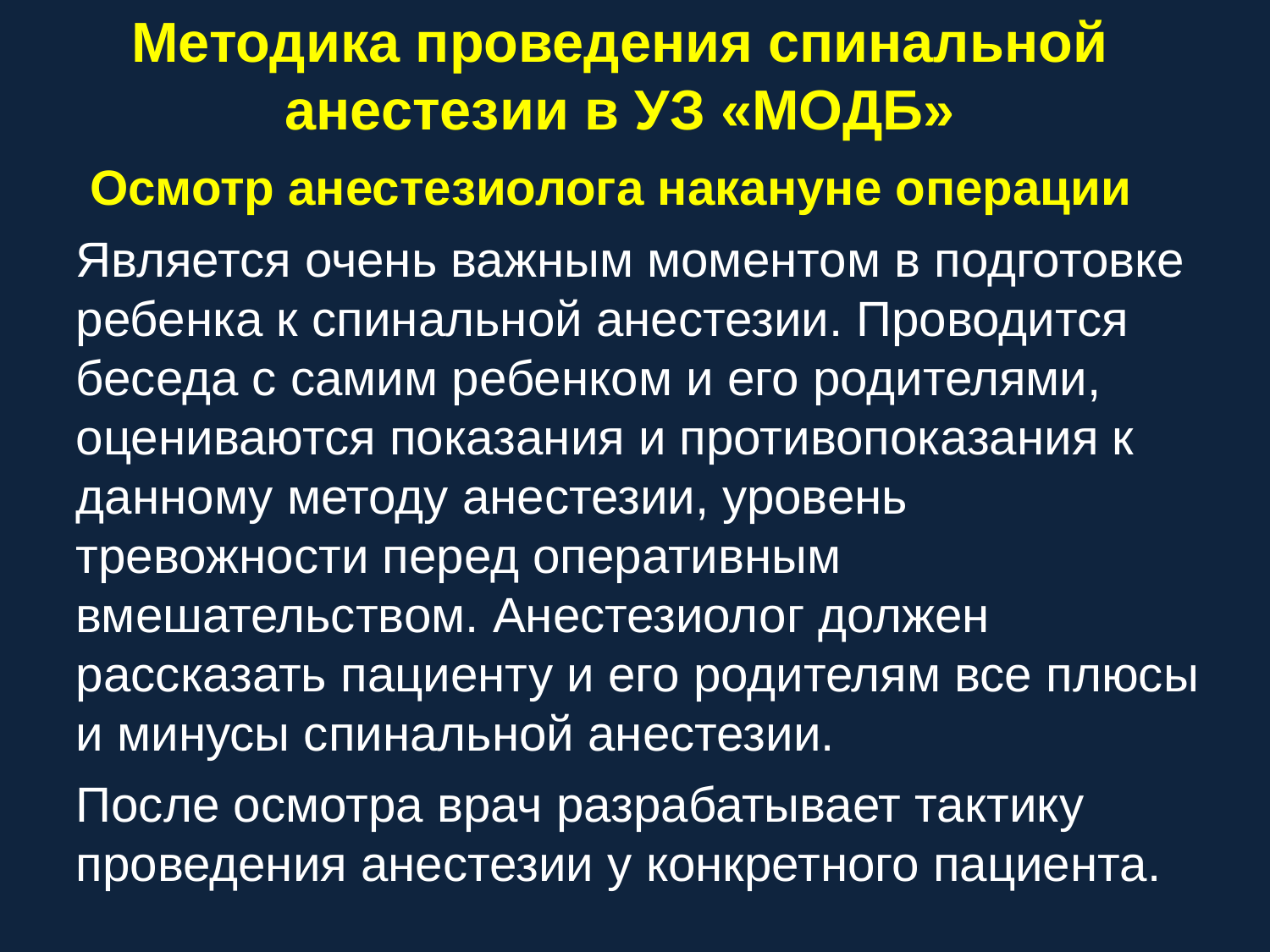

Методика проведения спинальной анестезии в УЗ «МОДБ»
 Осмотр анестезиолога накануне операции
Является очень важным моментом в подготовке ребенка к спинальной анестезии. Проводится беседа с самим ребенком и его родителями, оцениваются показания и противопоказания к данному методу анестезии, уровень тревожности перед оперативным вмешательством. Анестезиолог должен рассказать пациенту и его родителям все плюсы и минусы спинальной анестезии.
После осмотра врач разрабатывает тактику проведения анестезии у конкретного пациента.